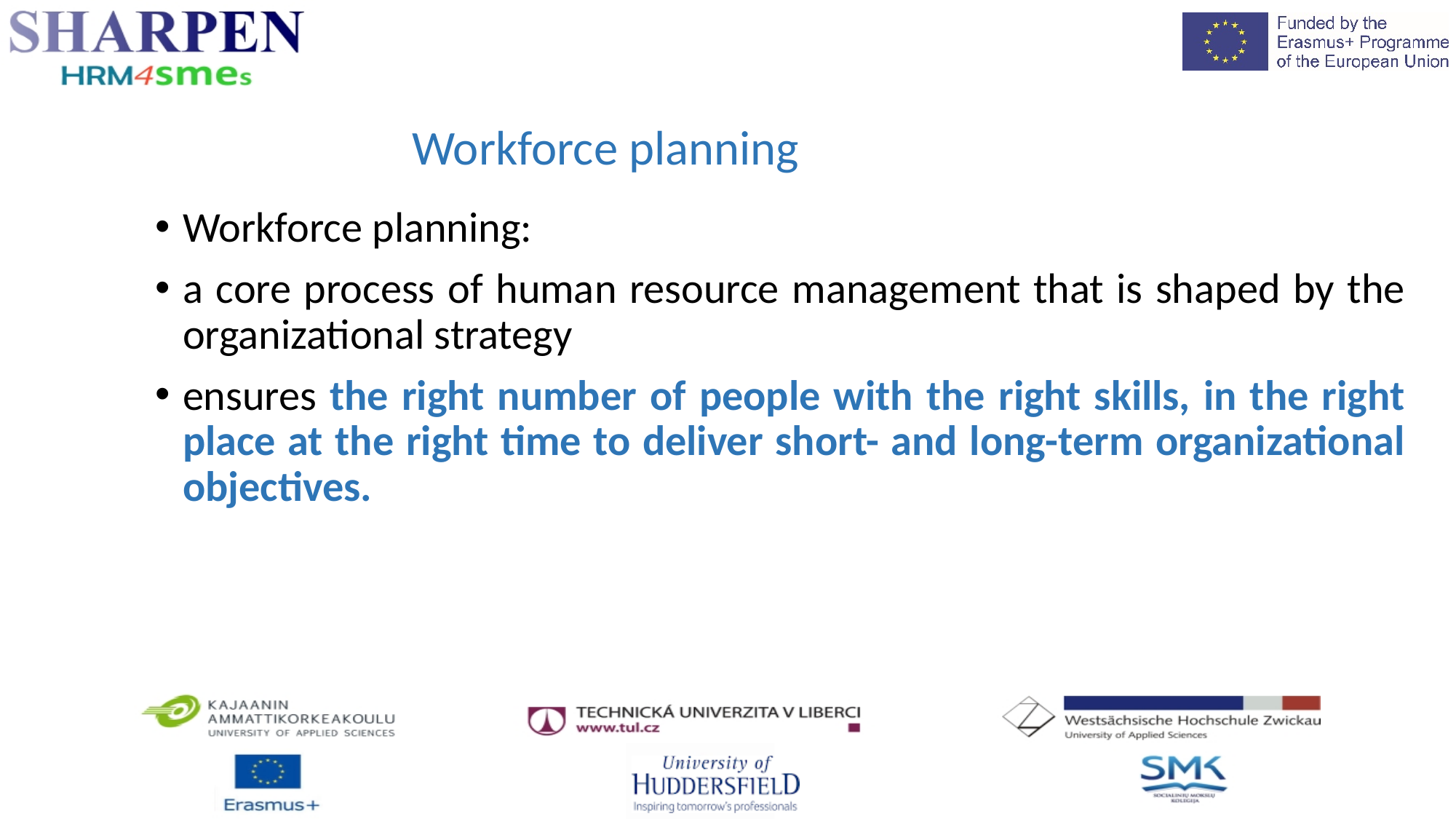

Workforce planning:
a core process of human resource management that is shaped by the organizational strategy
ensures the right number of people with the right skills, in the right place at the right time to deliver short- and long-term organizational objectives.

# Workforce planning